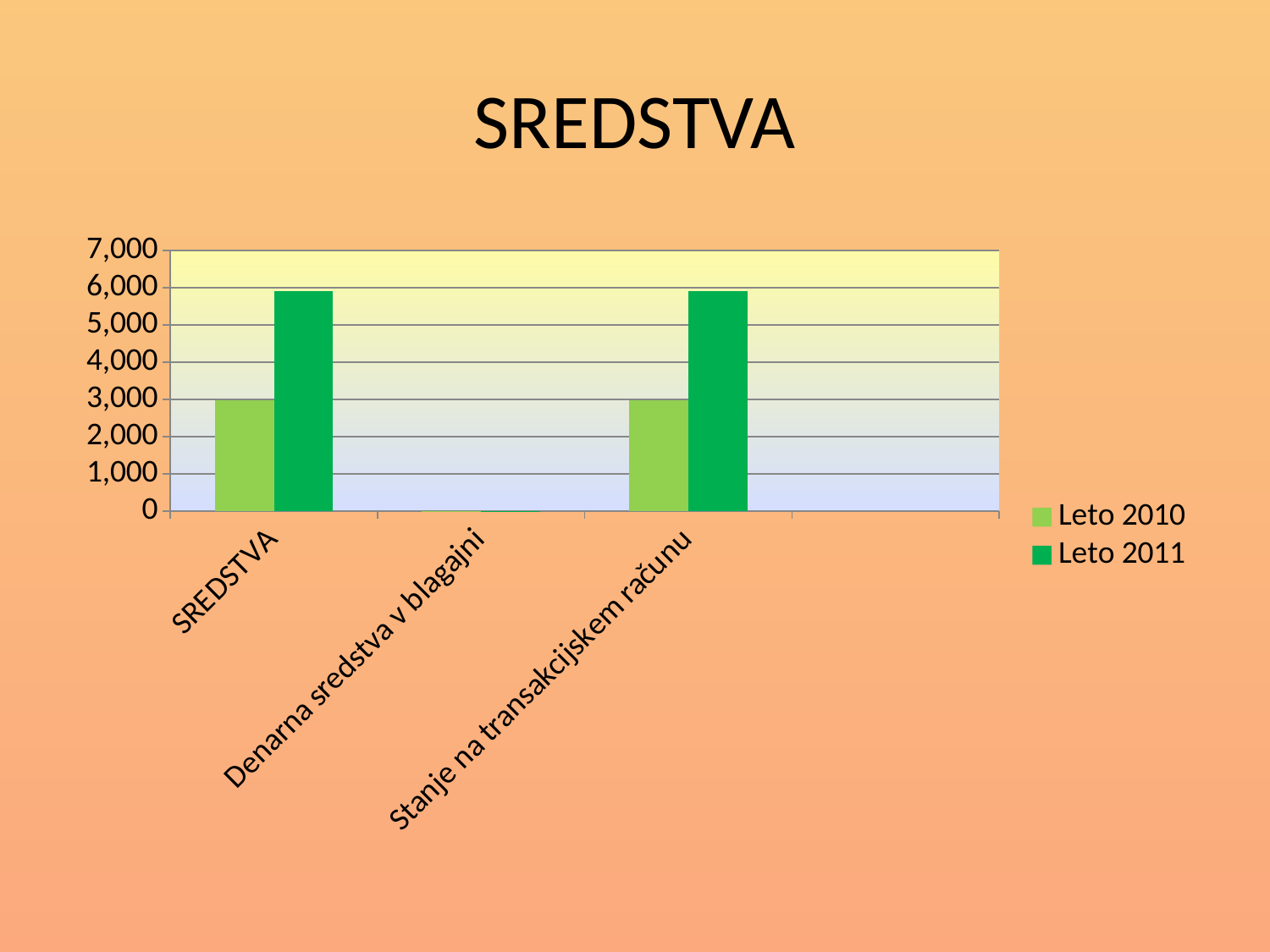

# SREDSTVA

### Chart

| Category | Leto 2010 | Leto 2011 |
|---|---|---|
| SREDSTVA | 2967.69 | 5912.68 |
| Denarna sredstva v blagajni | 0.06 | 0.06 |
| Stanje na transakcijskem računu | 2967.63 | 5912.62 |